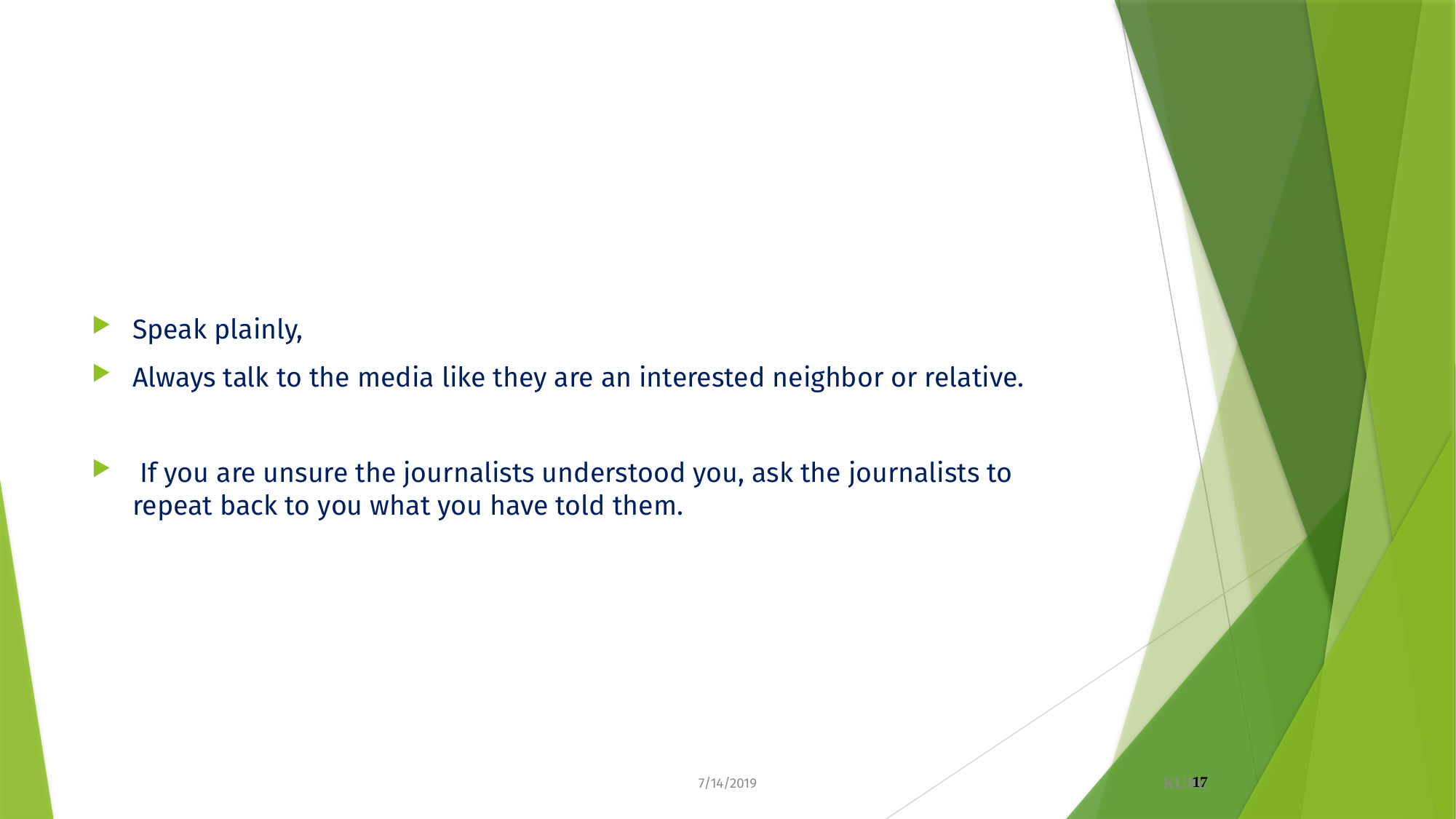

#

Speak plainly,
Always talk to the media like they are an interested neighbor or relative.

 If you are unsure the journalists understood you, ask the journalists to repeat back to you what you have told them.

7/14/2019
KURC
17